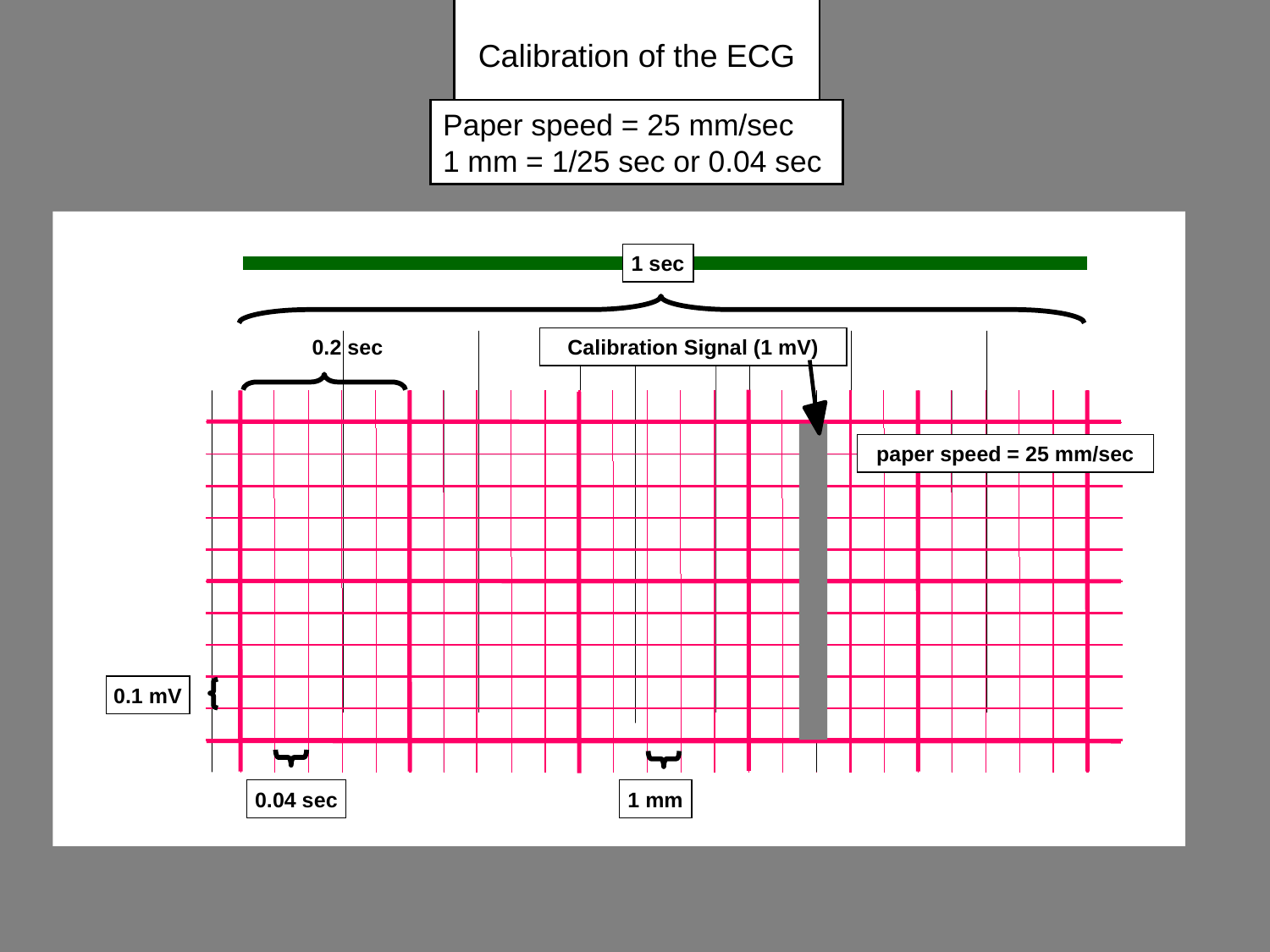

# Calibration of the ECG
Paper speed = 25 mm/sec
1 mm = 1/25 sec or 0.04 sec

1 sec

Calibration Signal (1 mV)

0.2 sec

paper speed = 25 mm/sec

0.1 mV

0.04 sec
1 mm